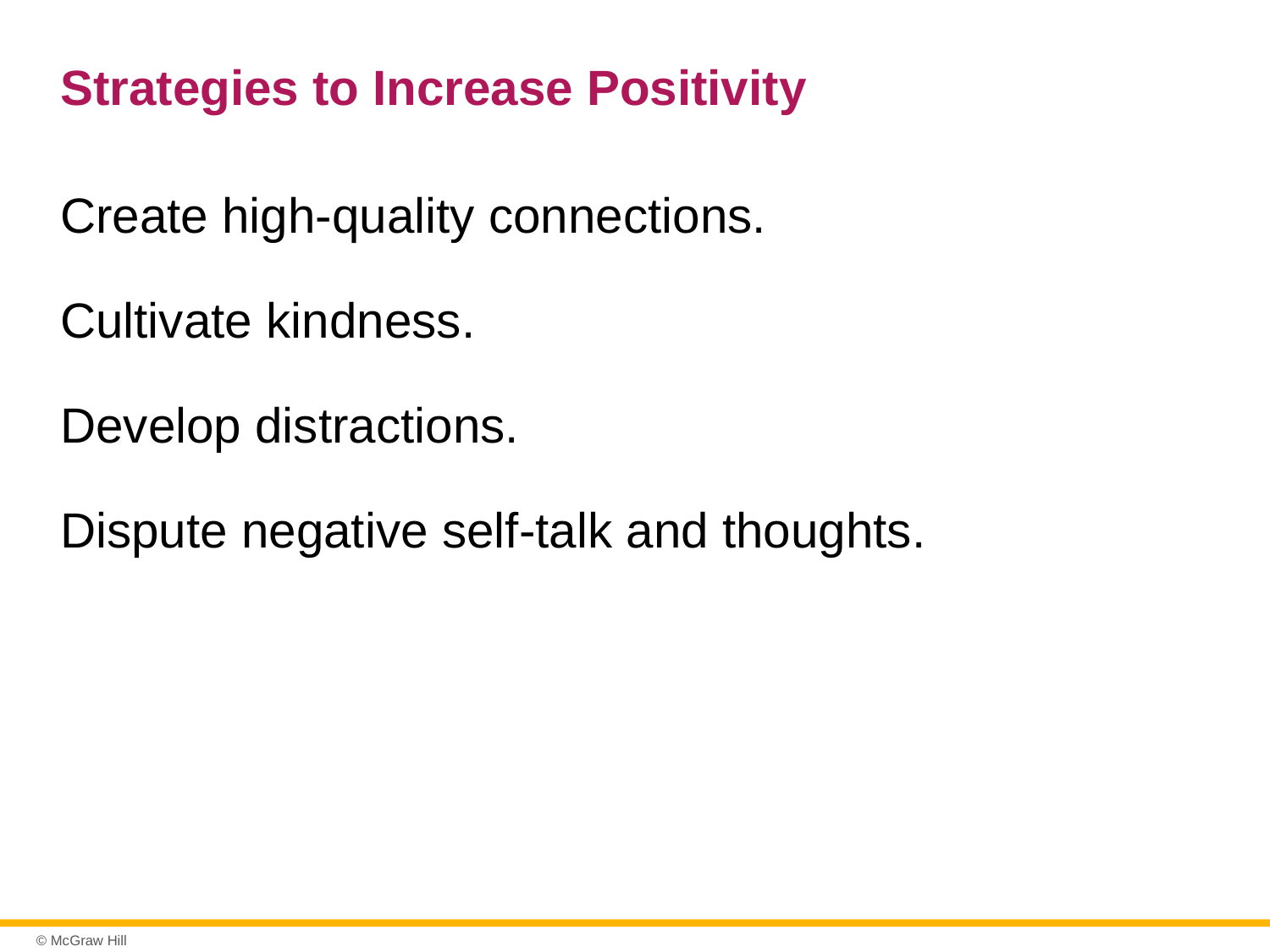

# Strategies to Increase Positivity
Create high-quality connections.
Cultivate kindness.
Develop distractions.
Dispute negative self-talk and thoughts.